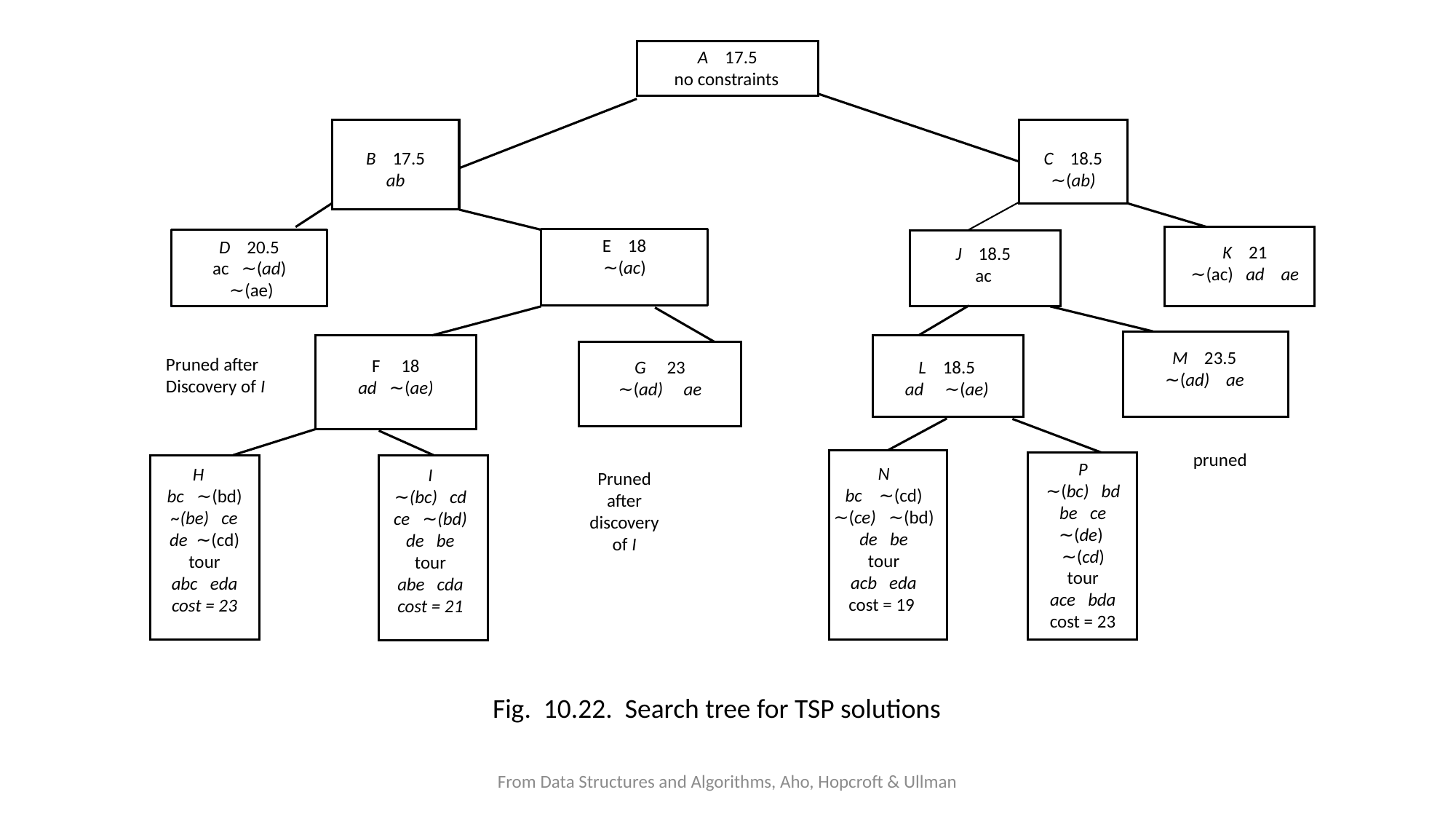

#
A    17.5
  no constraints

AAAA

B    17.5
ab
C    18.5
∼(ab)

E    18
∼(ac)
D    20.5
ac   ∼(ad)
 ∼(ae)

K    21
∼(ac)   ad    ae
J    18.5
ac

M    23.5
∼(ad)    ae

Pruned after
Discovery of I
F     18
ad   ∼(ae)
G     23
∼(ad)     ae
L    18.5
ad     ∼(ae)
pruned

P
∼(bc)   bd
be   ce
∼(de)  ∼(cd)
tour
ace   bda
cost = 23

N
bc    ∼(cd)
∼(ce)   ∼(bd)
de   be
tour
acb   eda
cost = 19
H
bc   ∼(bd)
~(be)   ce
de  ∼(cd)
tour
abc   eda
cost = 23
I
∼(bc)   cd
ce   ∼(bd)
de   be
tour
abe   cda
cost = 21
Pruned after discovery of I
Fig.  10.22.  Search tree for TSP solutions

From Data Structures and Algorithms, Aho, Hopcroft & Ullman